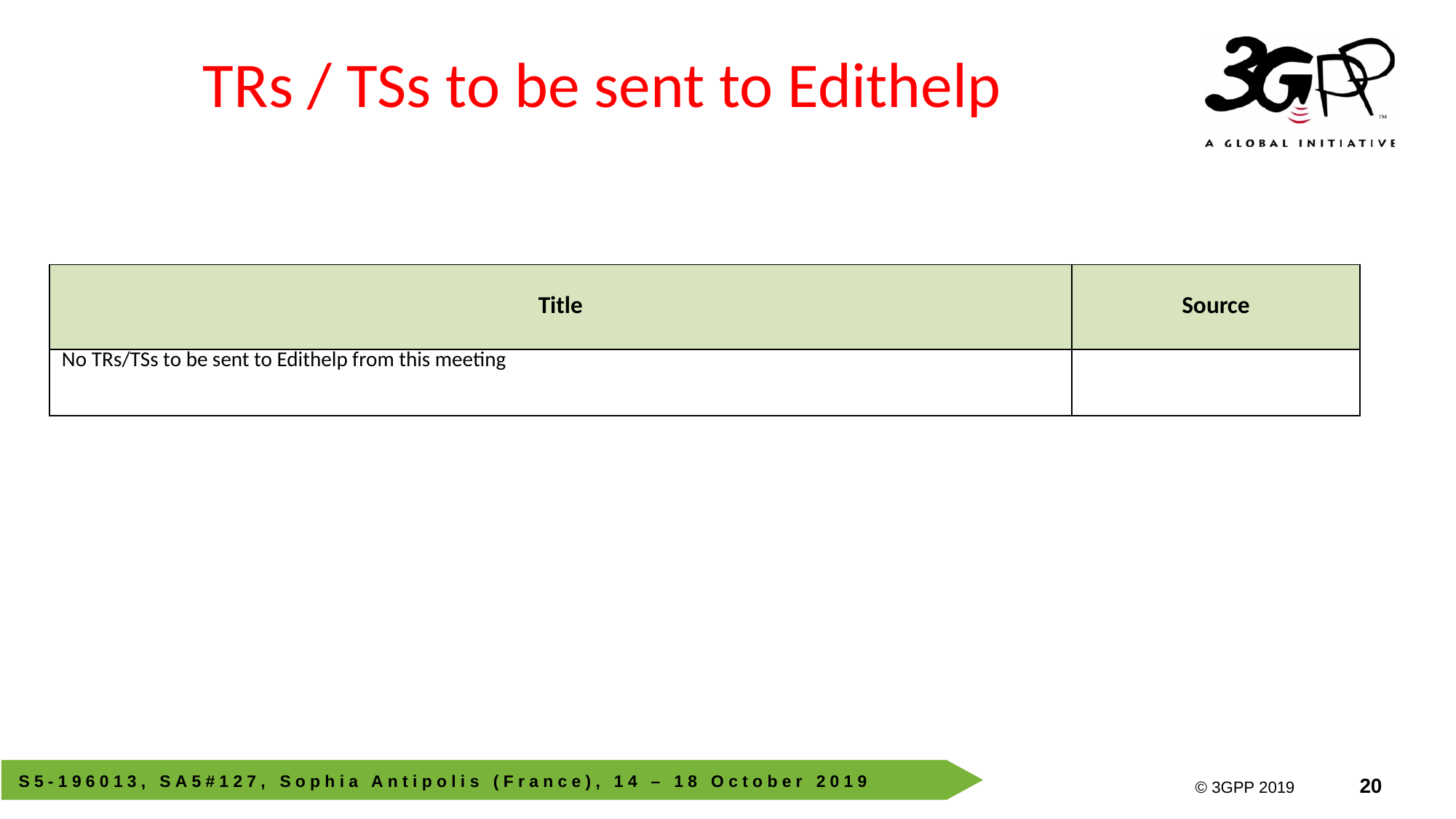

# TRs / TSs to be sent to Edithelp
| Title | Source |
| --- | --- |
| No TRs/TSs to be sent to Edithelp from this meeting |  |